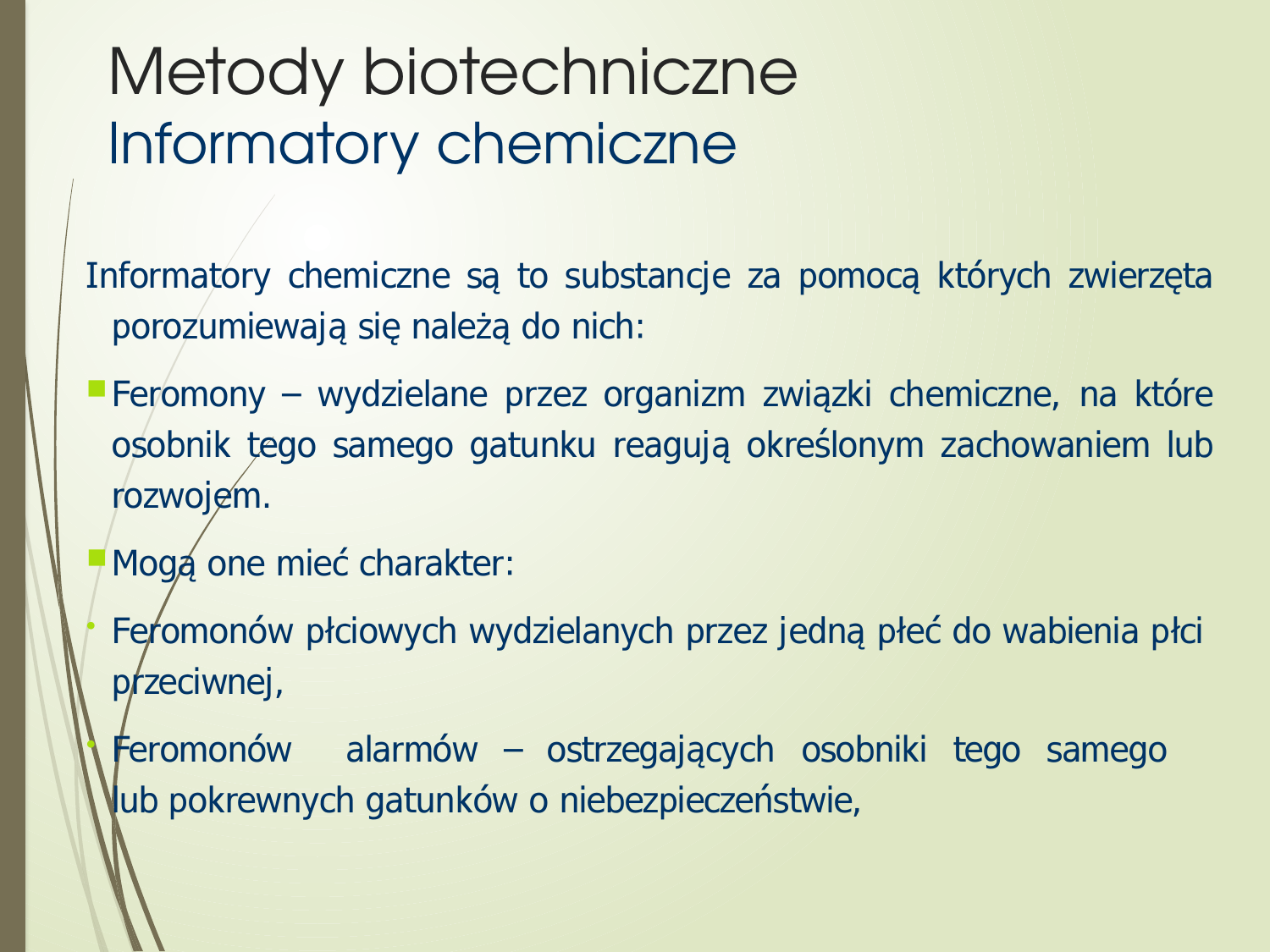

Metody biotechniczne
Informatory chemiczne
Informatory chemiczne są to substancje za pomocą których zwierzęta porozumiewają się należą do nich:
Feromony – wydzielane przez organizm związki chemiczne, na które osobnik tego samego gatunku reagują określonym zachowaniem lub rozwojem.
Mogą one mieć charakter:
Feromonów płciowych wydzielanych przez jedną płeć do wabienia płci przeciwnej,
Feromonów	alarmów	–	ostrzegających	osobniki	tego	samego	lub pokrewnych gatunków o niebezpieczeństwie,